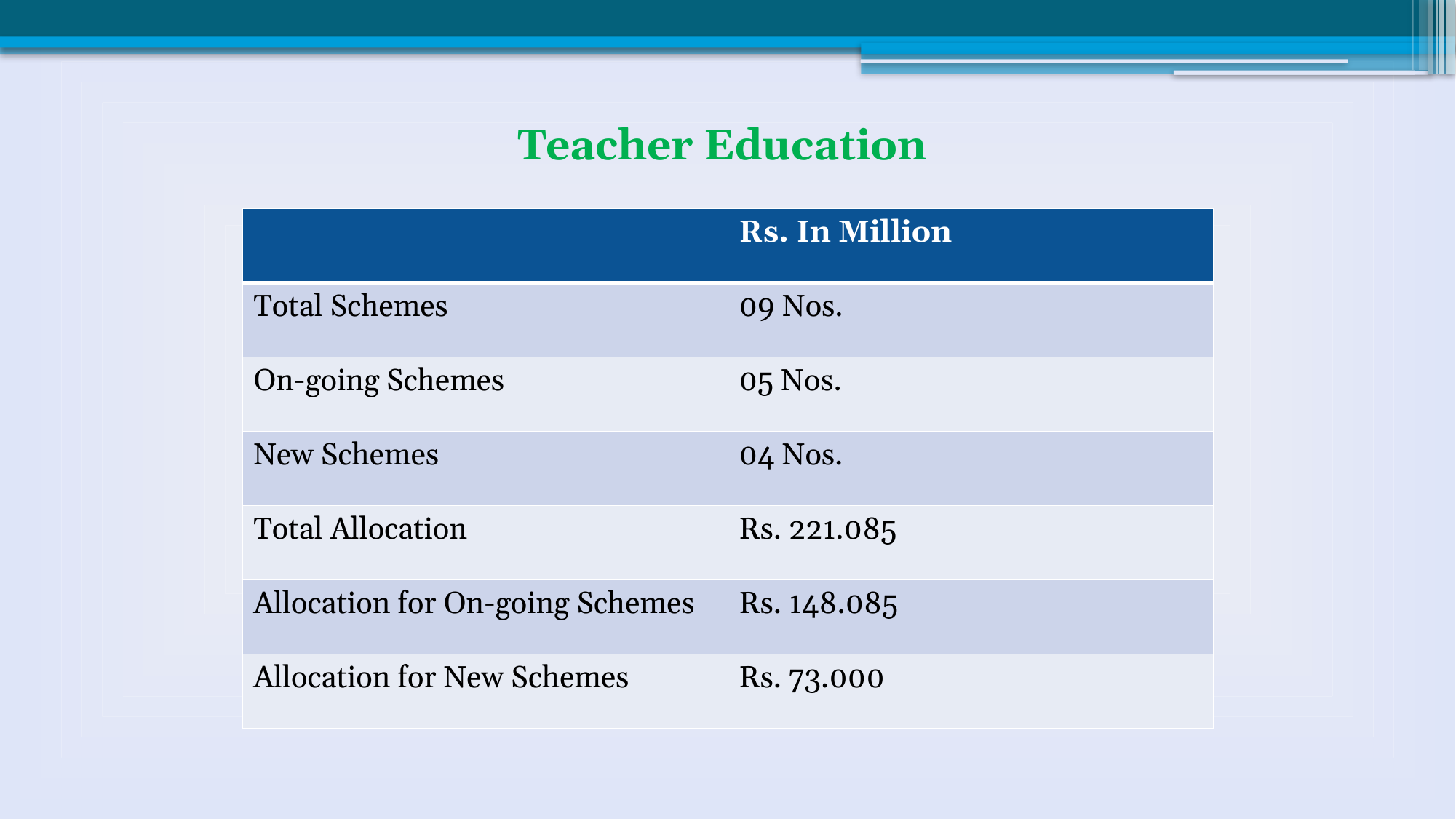

# Teacher Education
|  | Rs. In Million |
| --- | --- |
| Total Schemes | 09 Nos. |
| On-going Schemes | 05 Nos. |
| New Schemes | 04 Nos. |
| Total Allocation | Rs. 221.085 |
| Allocation for On-going Schemes | Rs. 148.085 |
| Allocation for New Schemes | Rs. 73.000 |